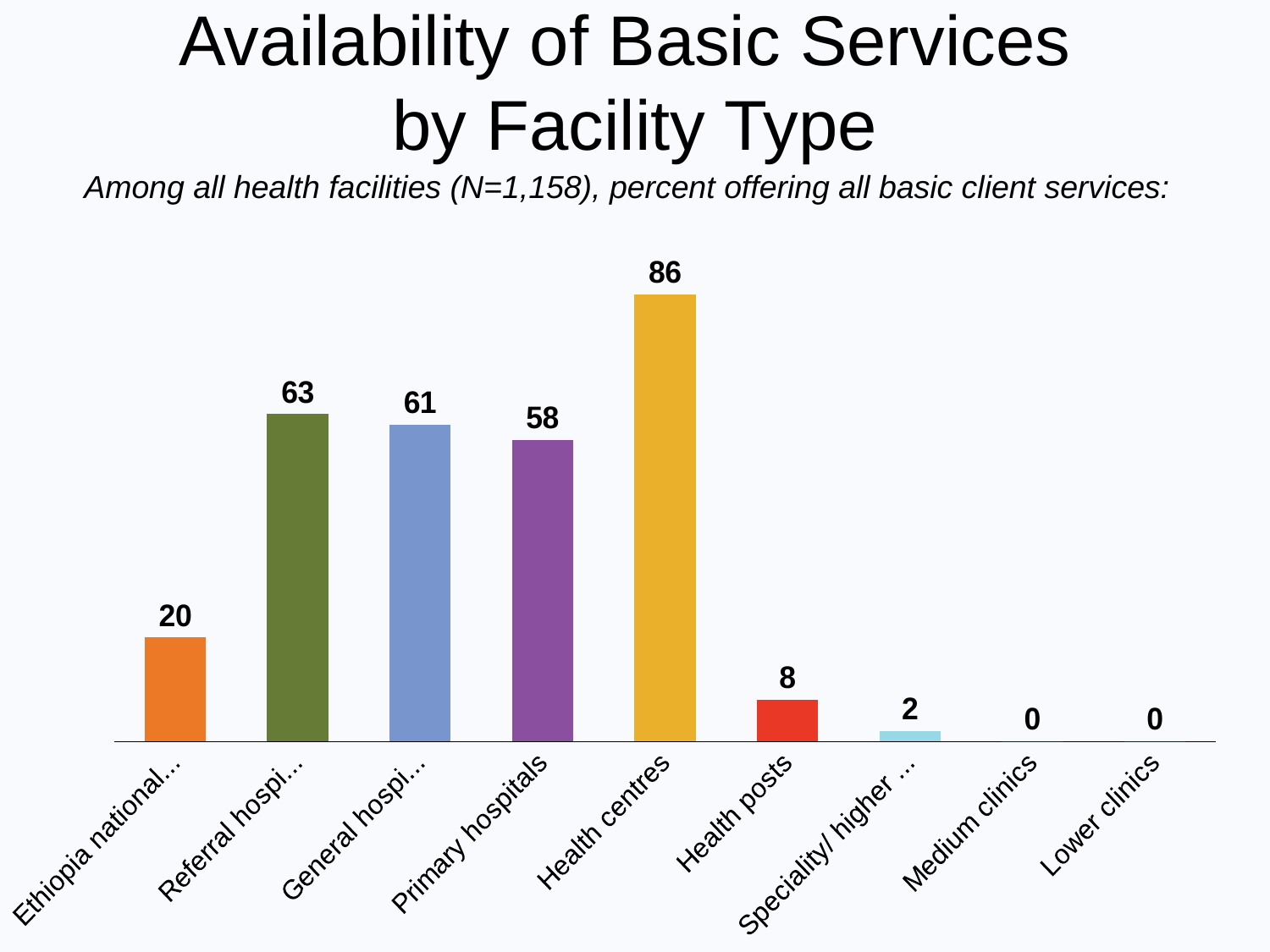

Availability of Basic Services
by Facility Type
Among all health facilities (N=1,158), percent offering all basic client services:

### Chart

| Category | All basic client services |
|---|---|
| Ethiopia national average | 20.0 |
| Referral hospitals | 63.0 |
| General hospitals | 61.0 |
| Primary hospitals | 58.0 |
| Health centres | 86.0 |
| Health posts | 8.0 |
| Speciality/ higher clinics | 2.0 |
| Medium clinics | 0.0 |
| Lower clinics | 0.0 |